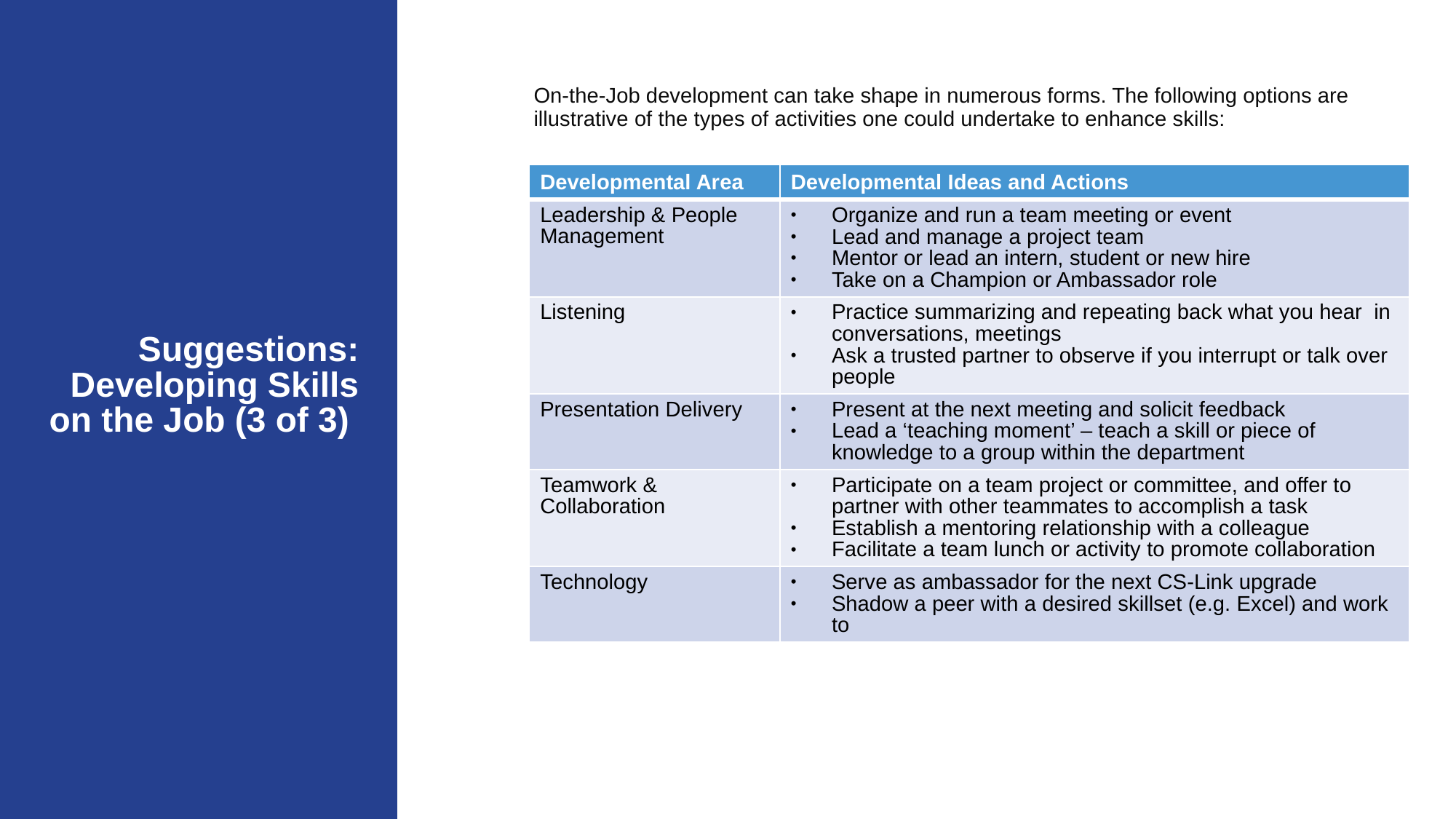

On-the-Job development can take shape in numerous forms. The following options are illustrative of the types of activities one could undertake to enhance skills:
| Developmental Area | Developmental Ideas and Actions |
| --- | --- |
| Leadership & People Management | Organize and run a team meeting or event Lead and manage a project team Mentor or lead an intern, student or new hire Take on a Champion or Ambassador role |
| Listening | Practice summarizing and repeating back what you hear in conversations, meetings Ask a trusted partner to observe if you interrupt or talk over people |
| Presentation Delivery | Present at the next meeting and solicit feedback Lead a ‘teaching moment’ – teach a skill or piece of knowledge to a group within the department |
| Teamwork & Collaboration | Participate on a team project or committee, and offer to partner with other teammates to accomplish a task Establish a mentoring relationship with a colleague Facilitate a team lunch or activity to promote collaboration |
| Technology | Serve as ambassador for the next CS-Link upgrade Shadow a peer with a desired skillset (e.g. Excel) and work to |
# Suggestions: Developing Skills on the Job (3 of 3)